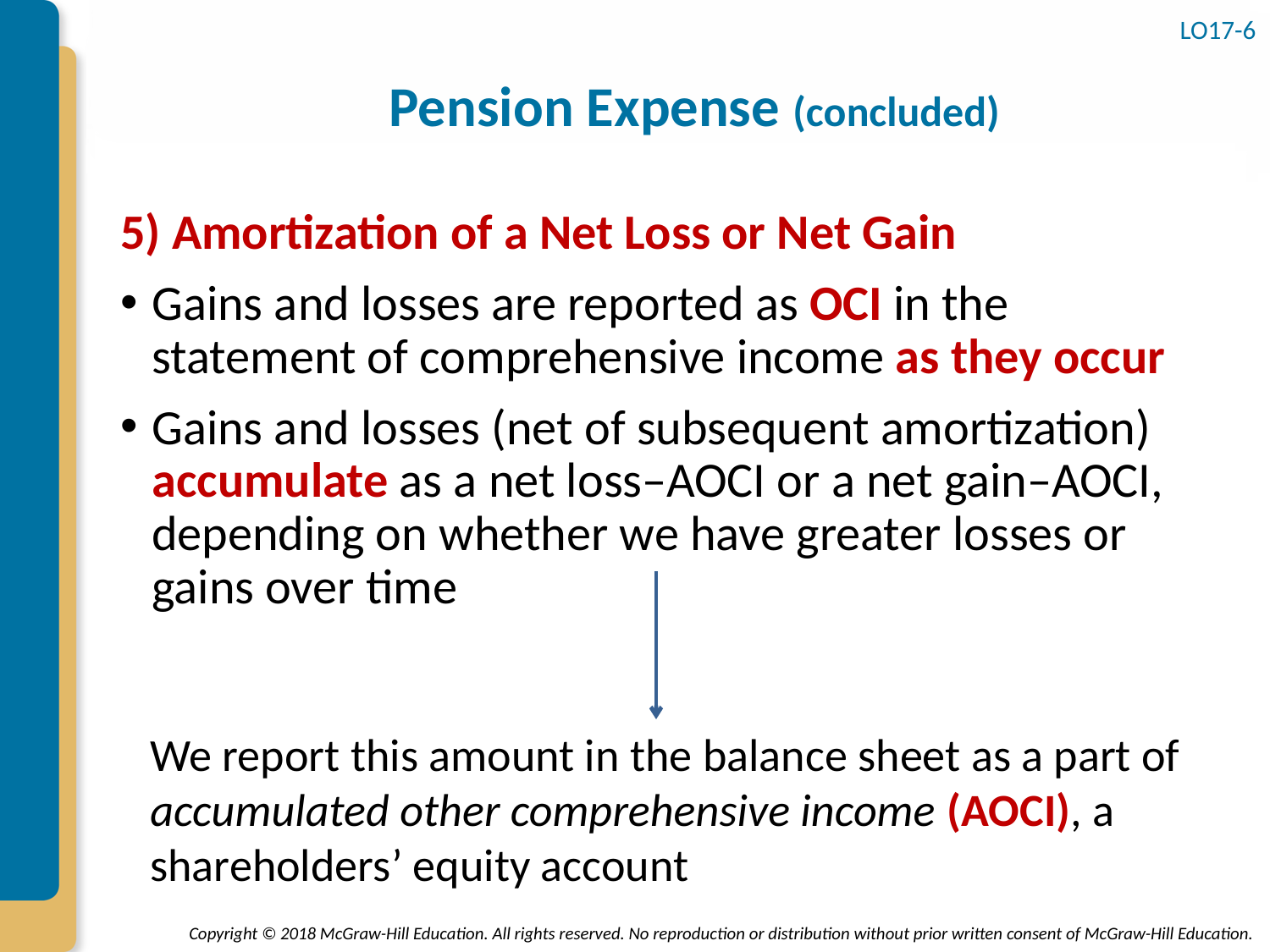

# Pension Expense (concluded)
LO17-6
5) Amortization of a Net Loss or Net Gain
Gains and losses are reported as OCI in the statement of comprehensive income as they occur
Gains and losses (net of subsequent amortization) accumulate as a net loss–AOCI or a net gain–AOCI, depending on whether we have greater losses or gains over time

We report this amount in the balance sheet as a part of accumulated other comprehensive income (AOCI), a shareholders’ equity account